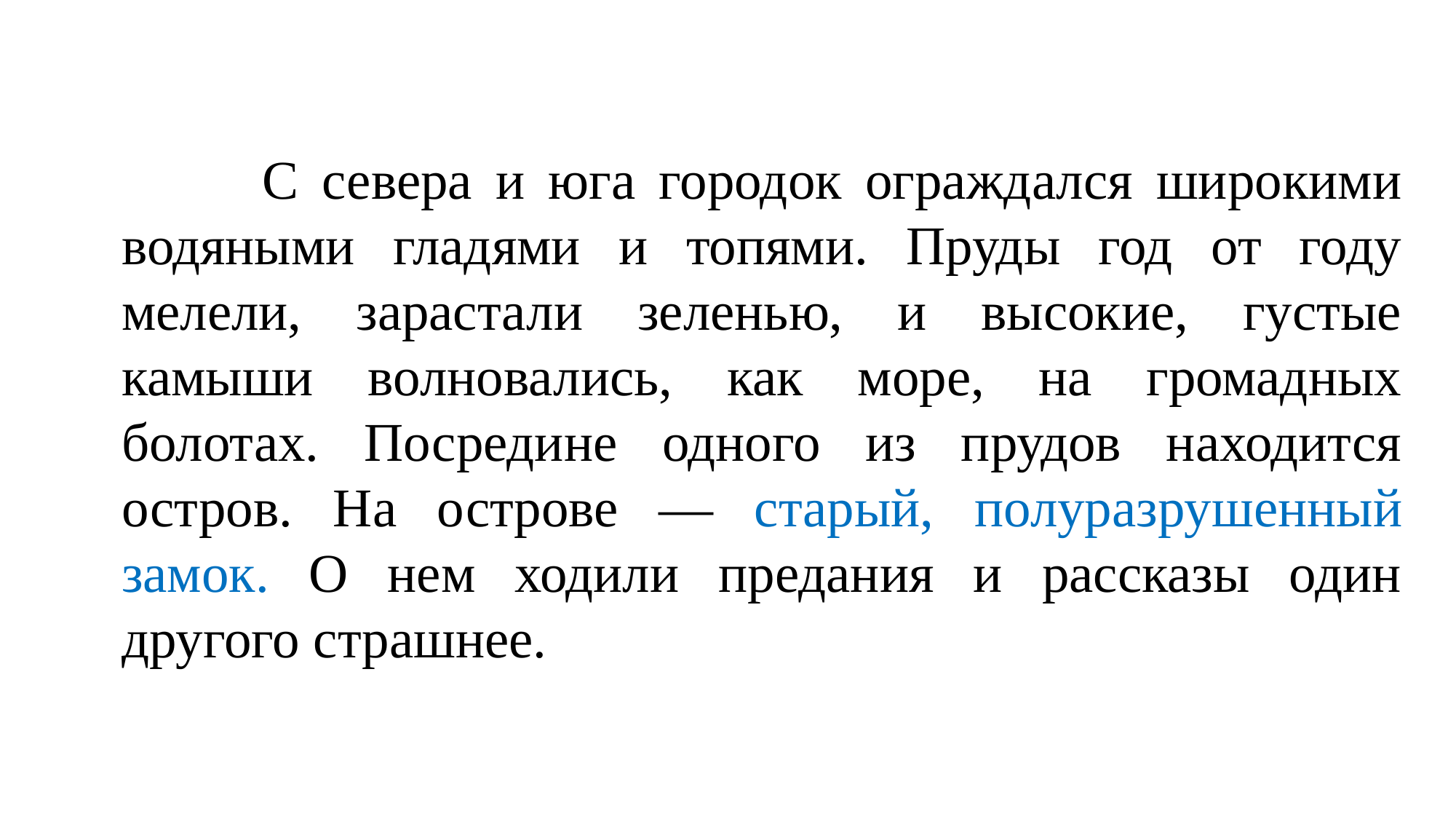

С севера и юга городок ограждался широкими водяными гладями и топями. Пруды год от году мелели, зарастали зеленью, и высокие, густые камыши волновались, как море, на громадных болотах. Посредине одного из прудов находится остров. На острове — старый, полуразрушенный замок. О нем ходили предания и рассказы один другого страшнее.